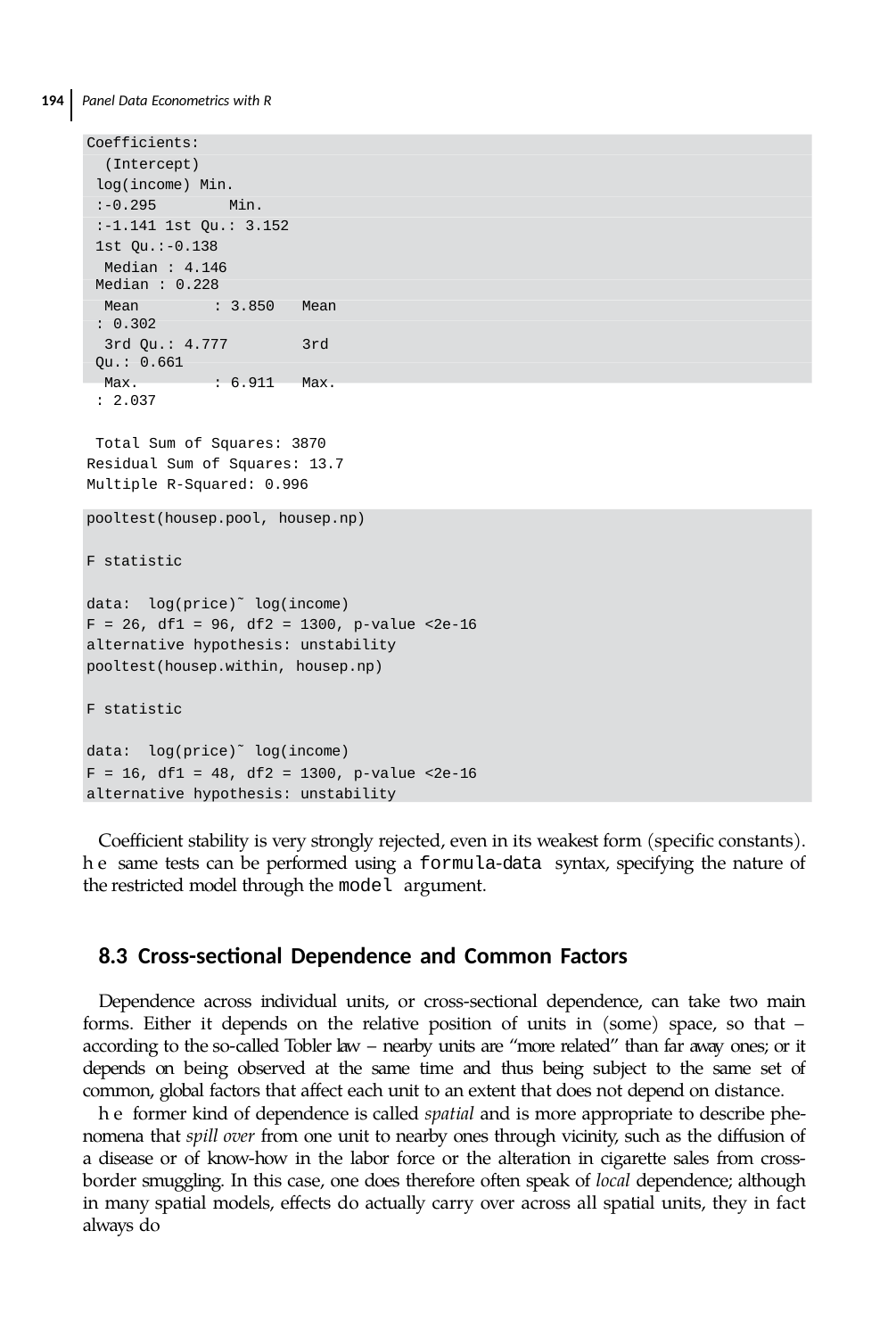

194  Panel Data Econometrics with R

Coefficients:
(Intercept)		log(income) Min.	:-0.295	Min.	:-1.141 1st Qu.: 3.152	1st Qu.:-0.138
Median : 4.146	Median : 0.228
Mean	: 3.850	Mean	: 0.302
3rd Qu.: 4.777	3rd Qu.: 0.661
Max.	: 6.911	Max.	: 2.037

Total Sum of Squares: 3870 Residual Sum of Squares: 13.7 Multiple R-Squared: 0.996

he stability test can then be performed supplying housep.np and either housep.pool or housep.within to the test function, depending on whether we want to assume absence of individual effects or not. Notice the different degrees of freedom.

pooltest(housep.pool, housep.np)

F statistic

data: log(price) ̃ log(income)
F = 26, df1 = 96, df2 = 1300, p-value <2e-16 alternative hypothesis: unstability pooltest(housep.within, housep.np)

F statistic

data: log(price) ̃ log(income)
F = 16, df1 = 48, df2 = 1300, p-value <2e-16 alternative hypothesis: unstability
Coeﬃcient stability is very strongly rejected, even in its weakest form (speciﬁc constants). he same tests can be performed using a formula-data syntax, specifying the nature of the restricted model through the model argument.

8.3	Cross-sectional Dependence and Common Factors

Dependence across individual units, or cross-sectional dependence, can take two main forms. Either it depends on the relative position of units in (some) space, so that – according to the so-called Tobler law – nearby units are “more related” than far away ones; or it depends on being observed at the same time and thus being subject to the same set of common, global factors that affect each unit to an extent that does not depend on distance.
he former kind of dependence is called spatial and is more appropriate to describe phe- nomena that spill over from one unit to nearby ones through vicinity, such as the diffusion of a disease or of know-how in the labor force or the alteration in cigarette sales from cross-border smuggling. In this case, one does therefore often speak of local dependence; although in many spatial models, effects do actually carry over across all spatial units, they in fact always do